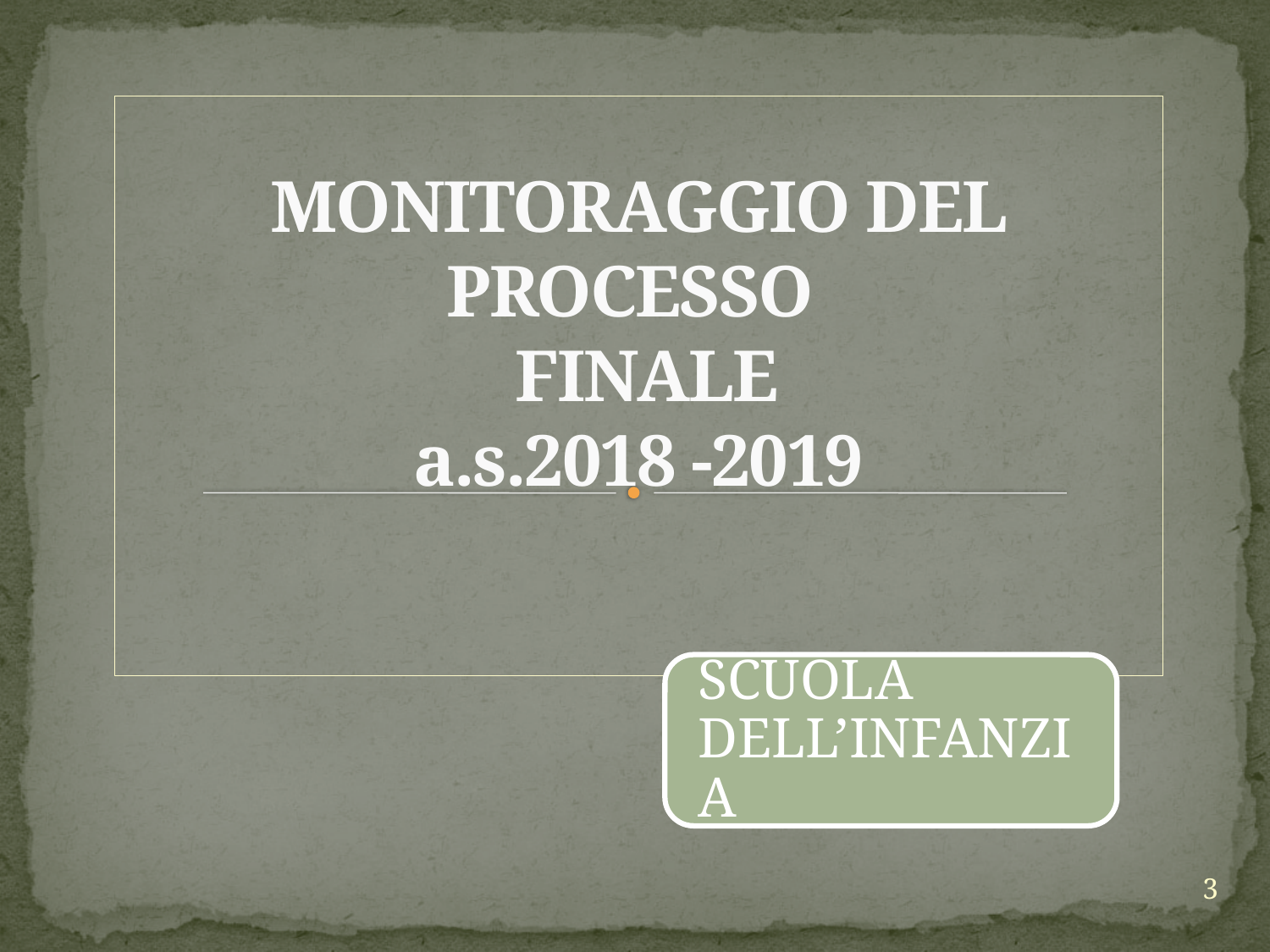

# MONITORAGGIO DEL PROCESSO FINALE a.s.2018 -2019
SCUOLA DELL’INFANZIA
3